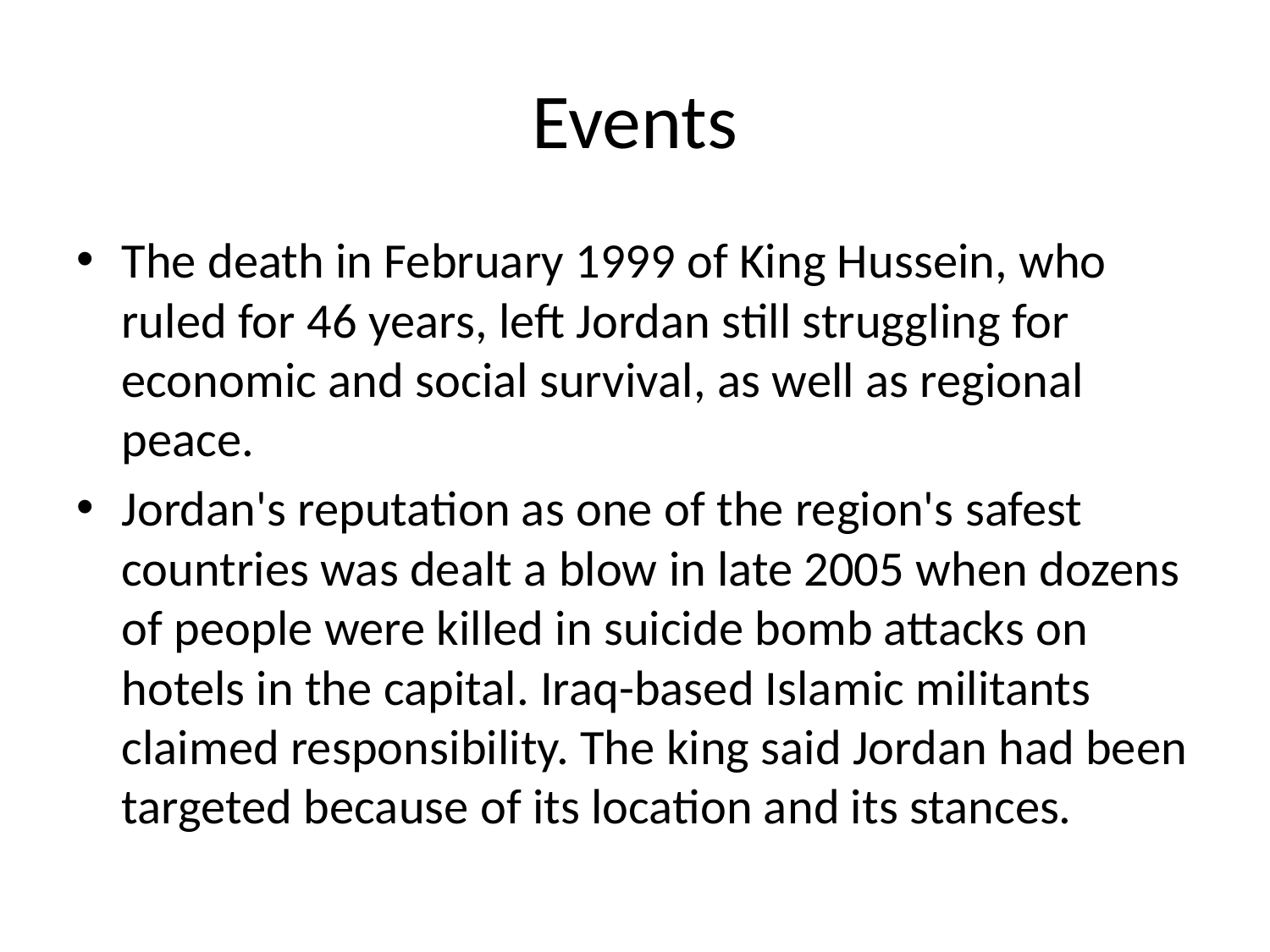

# Events
The death in February 1999 of King Hussein, who ruled for 46 years, left Jordan still struggling for economic and social survival, as well as regional peace.
Jordan's reputation as one of the region's safest countries was dealt a blow in late 2005 when dozens of people were killed in suicide bomb attacks on hotels in the capital. Iraq-based Islamic militants claimed responsibility. The king said Jordan had been targeted because of its location and its stances.